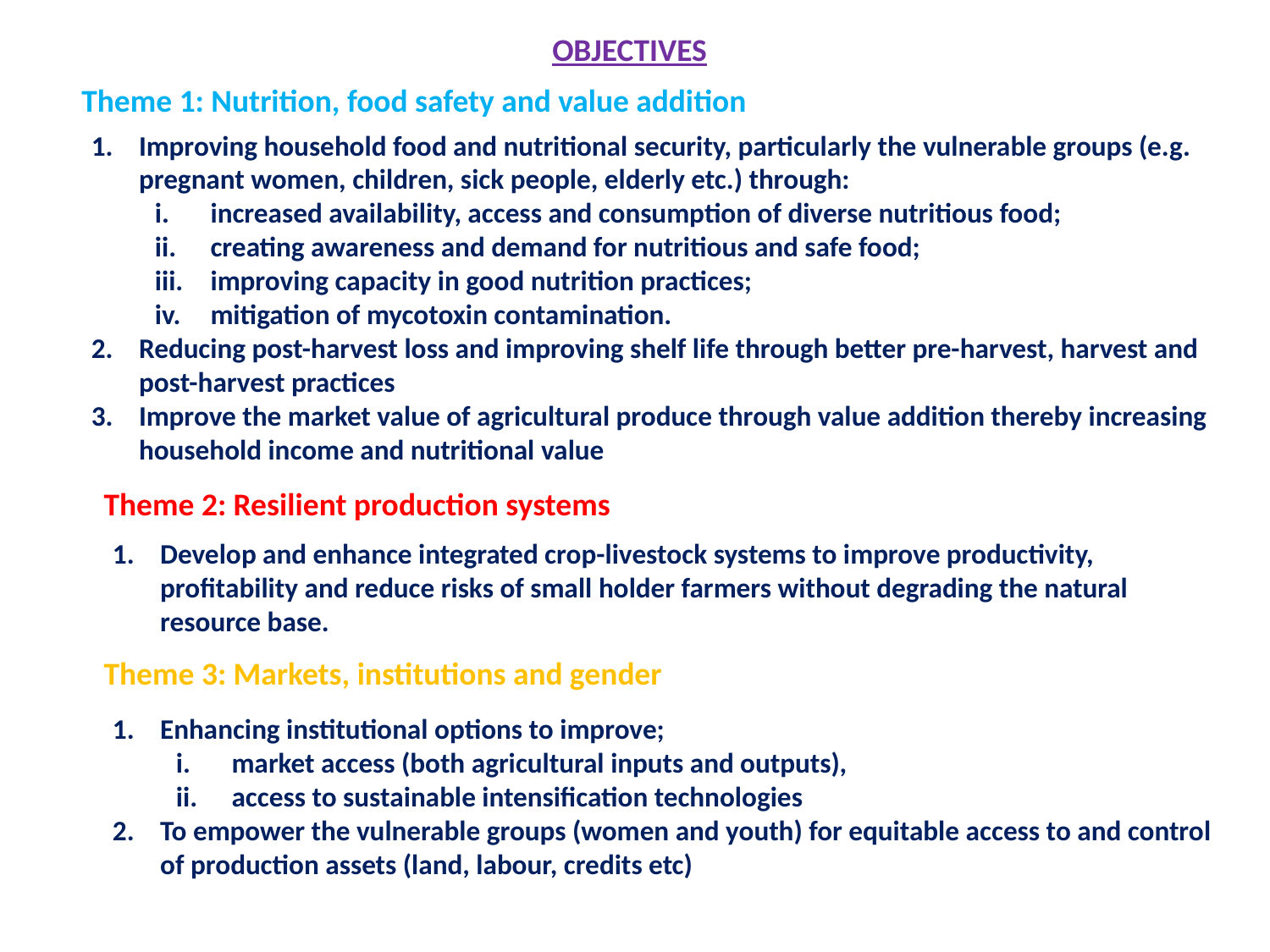

OBJECTIVES
Theme 1: Nutrition, food safety and value addition
Improving household food and nutritional security, particularly the vulnerable groups (e.g. pregnant women, children, sick people, elderly etc.) through:
increased availability, access and consumption of diverse nutritious food;
creating awareness and demand for nutritious and safe food;
improving capacity in good nutrition practices;
mitigation of mycotoxin contamination.
Reducing post-harvest loss and improving shelf life through better pre-harvest, harvest and post-harvest practices
Improve the market value of agricultural produce through value addition thereby increasing  household income and nutritional value
Theme 2: Resilient production systems
Develop and enhance integrated crop-livestock systems to improve productivity, profitability and reduce risks of small holder farmers without degrading the natural resource base.
Theme 3: Markets, institutions and gender
Enhancing institutional options to improve;
market access (both agricultural inputs and outputs),
access to sustainable intensification technologies
To empower the vulnerable groups (women and youth) for equitable access to and control of production assets (land, labour, credits etc)